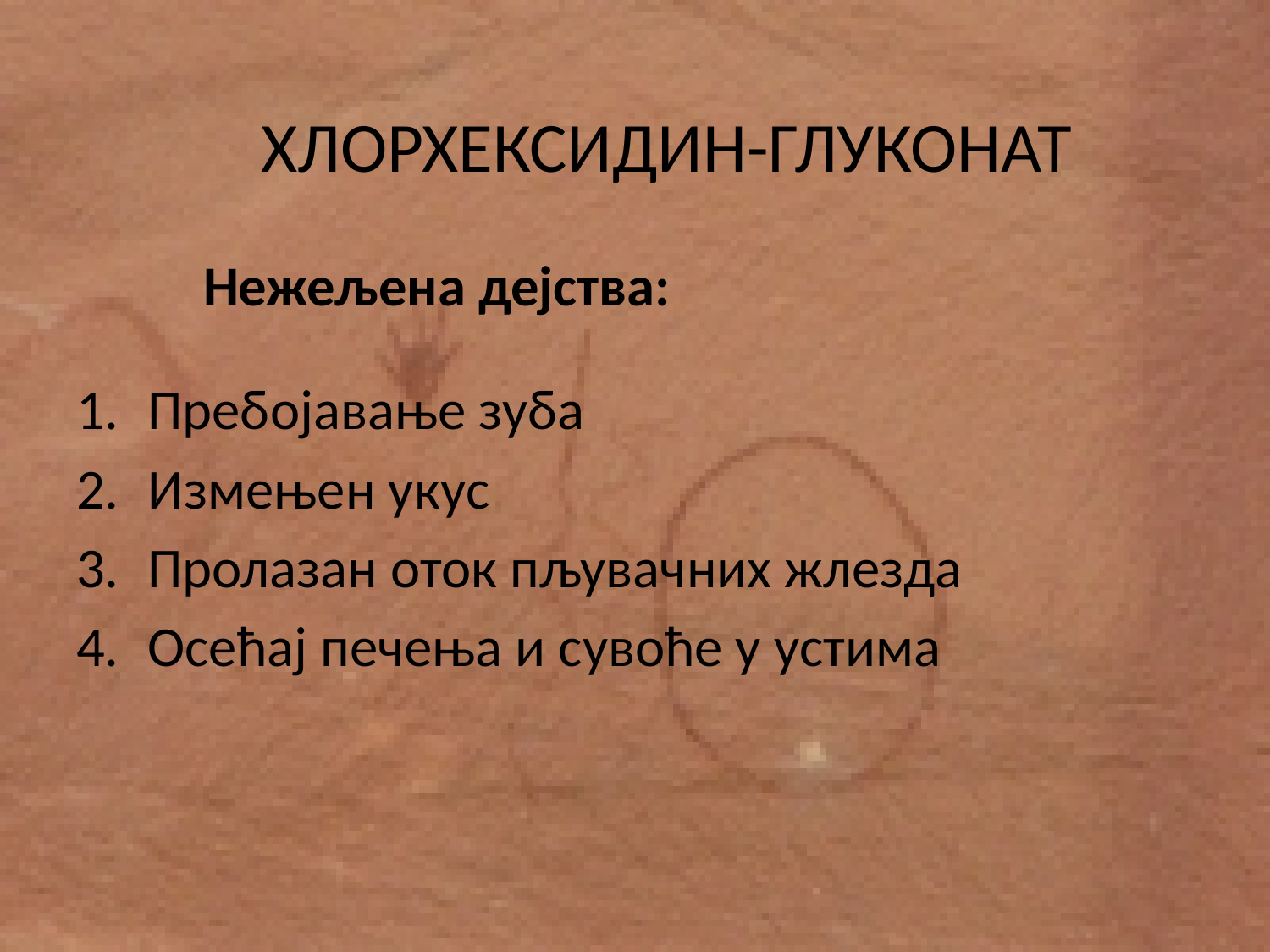

# ХЛОРХЕКСИДИН-ГЛУКОНАТ
	Нежељена дејства:

Пребојавање зуба
Измењен укус
Пролазан оток пљувачних жлезда
Осећај печења и сувоће у устима